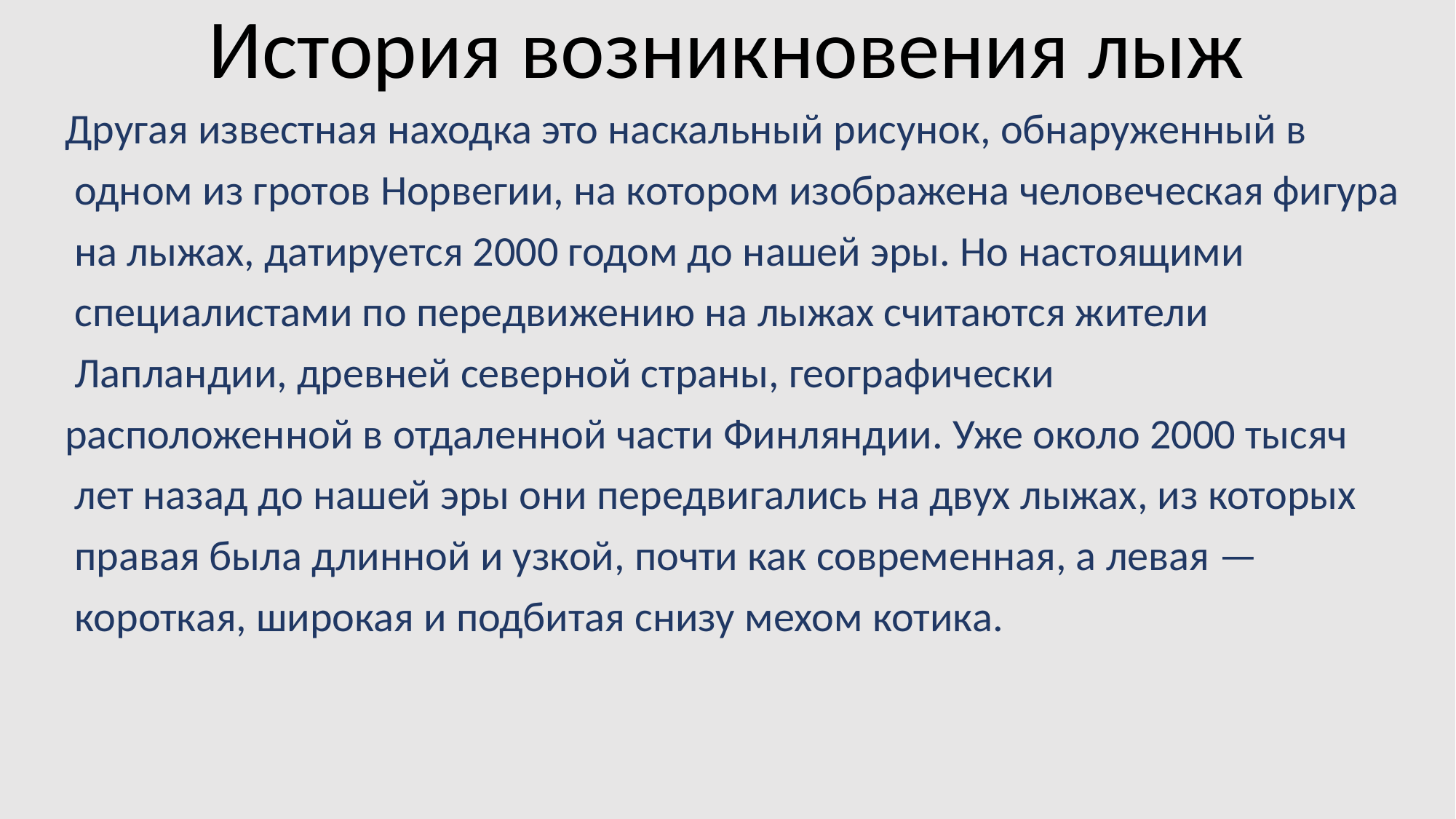

# История возникновения лыж
Другая известная находка это наскальный рисунок, обнаруженный в
 одном из гротов Норвегии, на котором изображена человеческая фигура
 на лыжах, датируется 2000 годом до нашей эры. Но настоящими
 специалистами по передвижению на лыжах считаются жители
 Лапландии, древней северной страны, географически
расположенной в отдаленной части Финляндии. Уже около 2000 тысяч
 лет назад до нашей эры они передвигались на двух лыжах, из которых
 правая была длинной и узкой, почти как современная, а левая —
 короткая, широкая и подбитая снизу мехом котика.